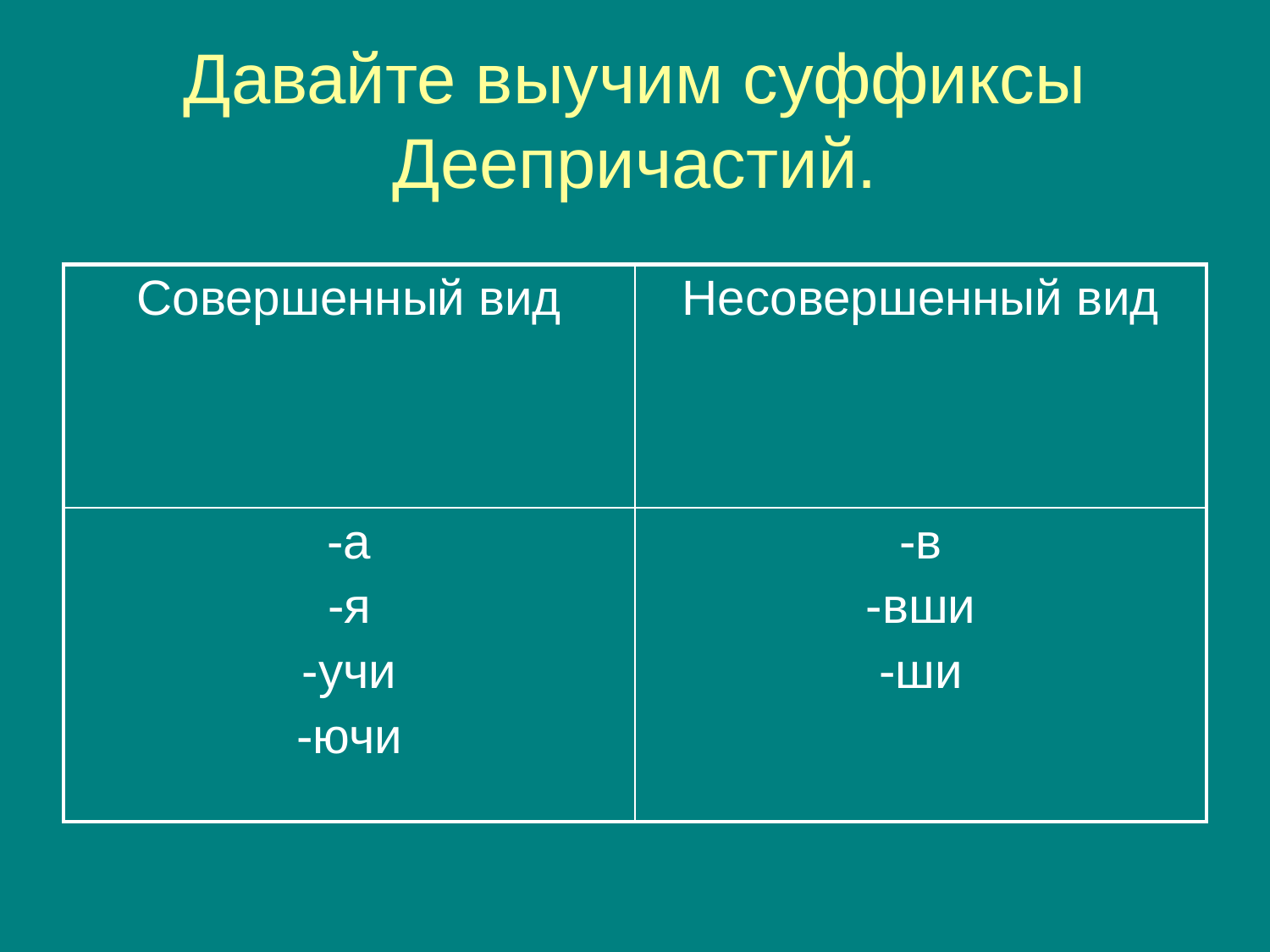

# Давайте выучим суффиксы Деепричастий.
| Совершенный вид | Несовершенный вид |
| --- | --- |
| -а -я -учи -ючи | -в -вши -ши |